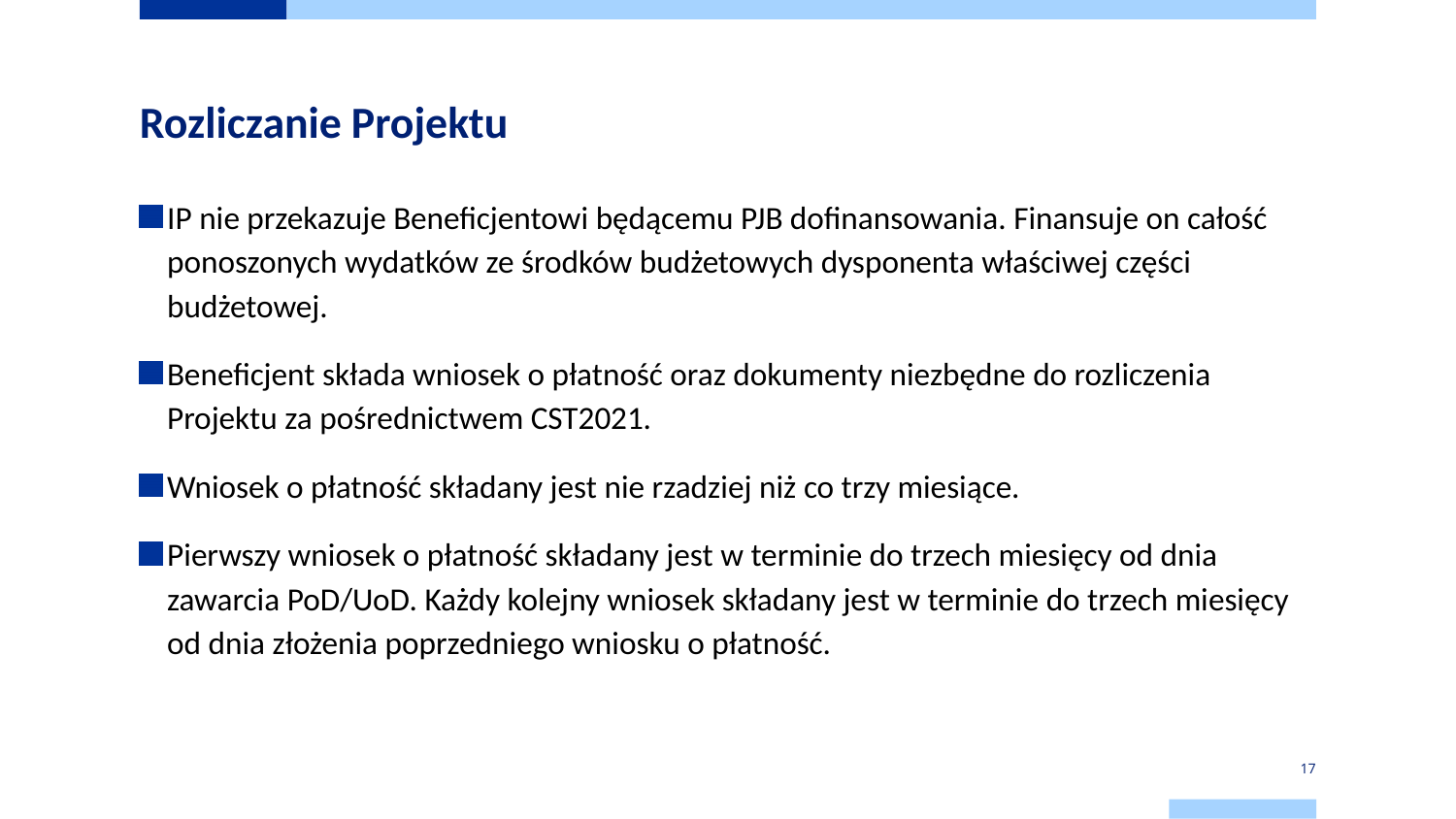

# Rozliczanie Projektu
IP nie przekazuje Beneficjentowi będącemu PJB dofinansowania. Finansuje on całość ponoszonych wydatków ze środków budżetowych dysponenta właściwej części budżetowej.
Beneficjent składa wniosek o płatność oraz dokumenty niezbędne do rozliczenia Projektu za pośrednictwem CST2021.
Wniosek o płatność składany jest nie rzadziej niż co trzy miesiące.
Pierwszy wniosek o płatność składany jest w terminie do trzech miesięcy od dnia zawarcia PoD/UoD. Każdy kolejny wniosek składany jest w terminie do trzech miesięcy od dnia złożenia poprzedniego wniosku o płatność.
17